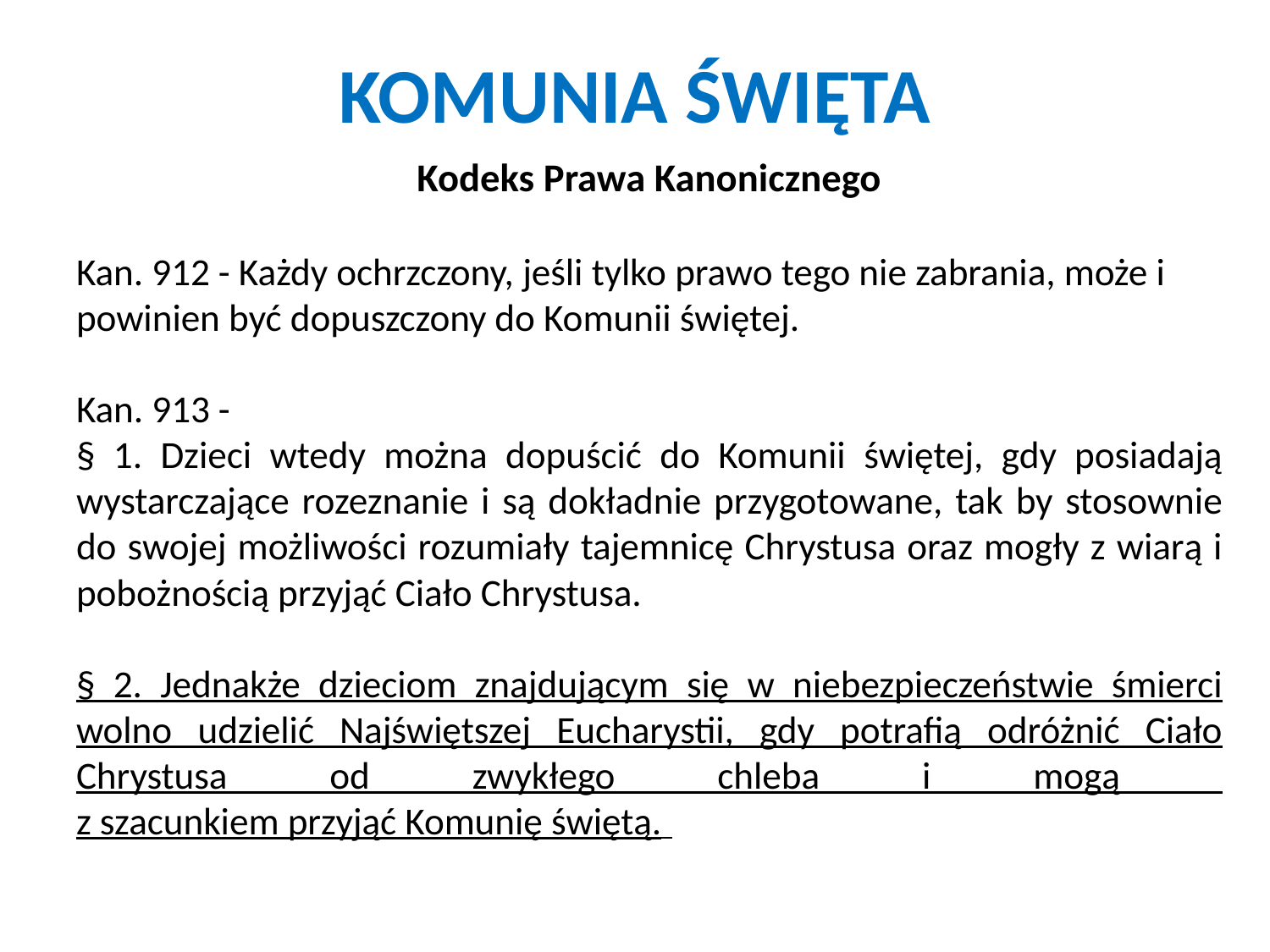

# KOMUNIA ŚWIĘTA
Kodeks Prawa Kanonicznego

Kan. 912 - Każdy ochrzczony, jeśli tylko prawo tego nie zabrania, może i powinien być dopuszczony do Komunii świętej.

Kan. 913 -
§ 1. Dzieci wtedy można dopuścić do Komunii świętej, gdy posiadają wystarczające rozeznanie i są dokładnie przygotowane, tak by stosownie do swojej możliwości rozumiały tajemnicę Chrystusa oraz mogły z wiarą i pobożnością przyjąć Ciało Chrystusa.

§ 2. Jednakże dzieciom znajdującym się w niebezpieczeństwie śmierci wolno udzielić Najświętszej Eucharystii, gdy potrafią odróżnić Ciało Chrystusa od zwykłego chleba i mogą
z szacunkiem przyjąć Komunię świętą.